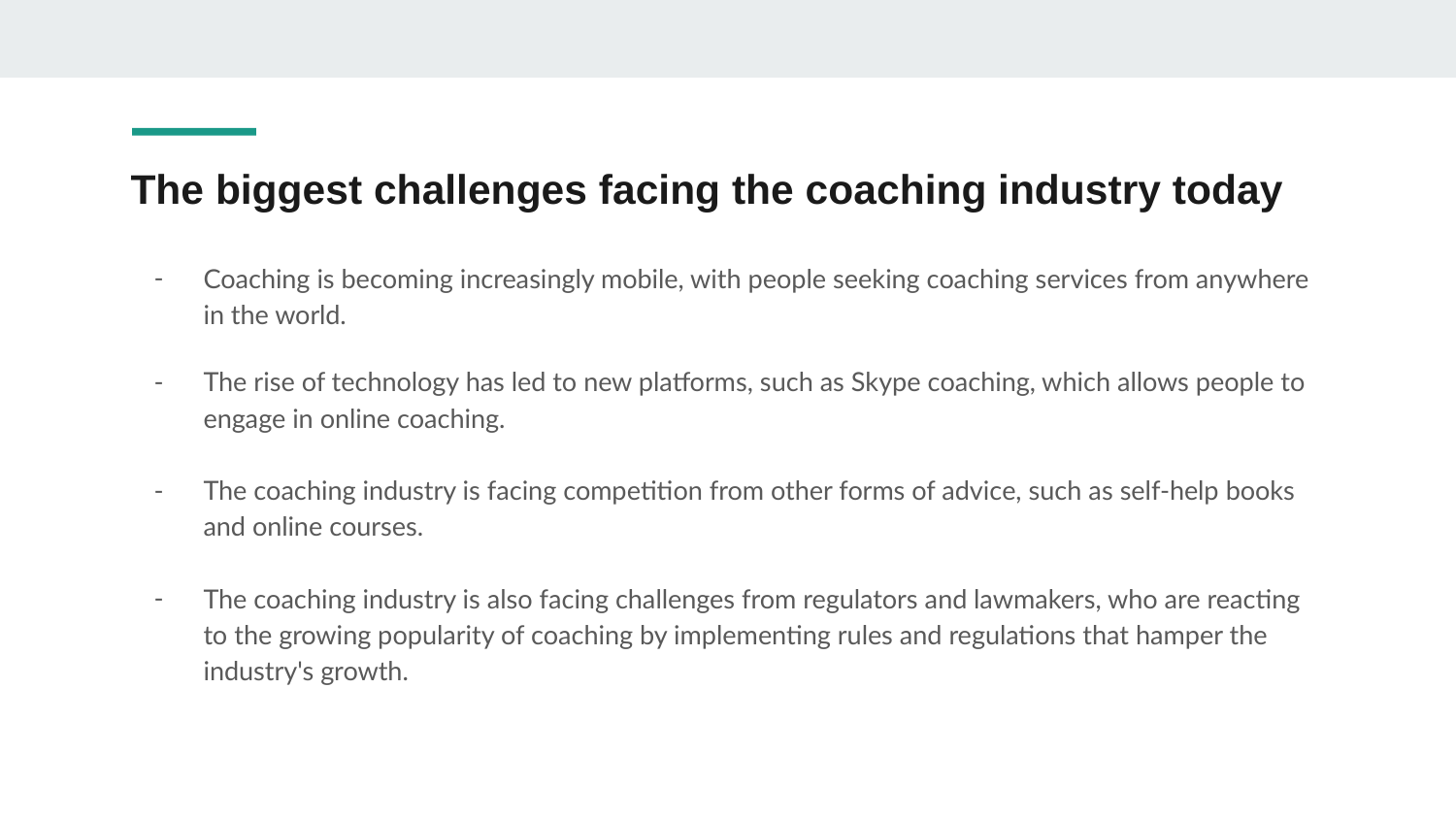

# The biggest challenges facing the coaching industry today
Coaching is becoming increasingly mobile, with people seeking coaching services from anywhere in the world.
The rise of technology has led to new platforms, such as Skype coaching, which allows people to engage in online coaching.
The coaching industry is facing competition from other forms of advice, such as self-help books and online courses.
The coaching industry is also facing challenges from regulators and lawmakers, who are reacting to the growing popularity of coaching by implementing rules and regulations that hamper the industry's growth.